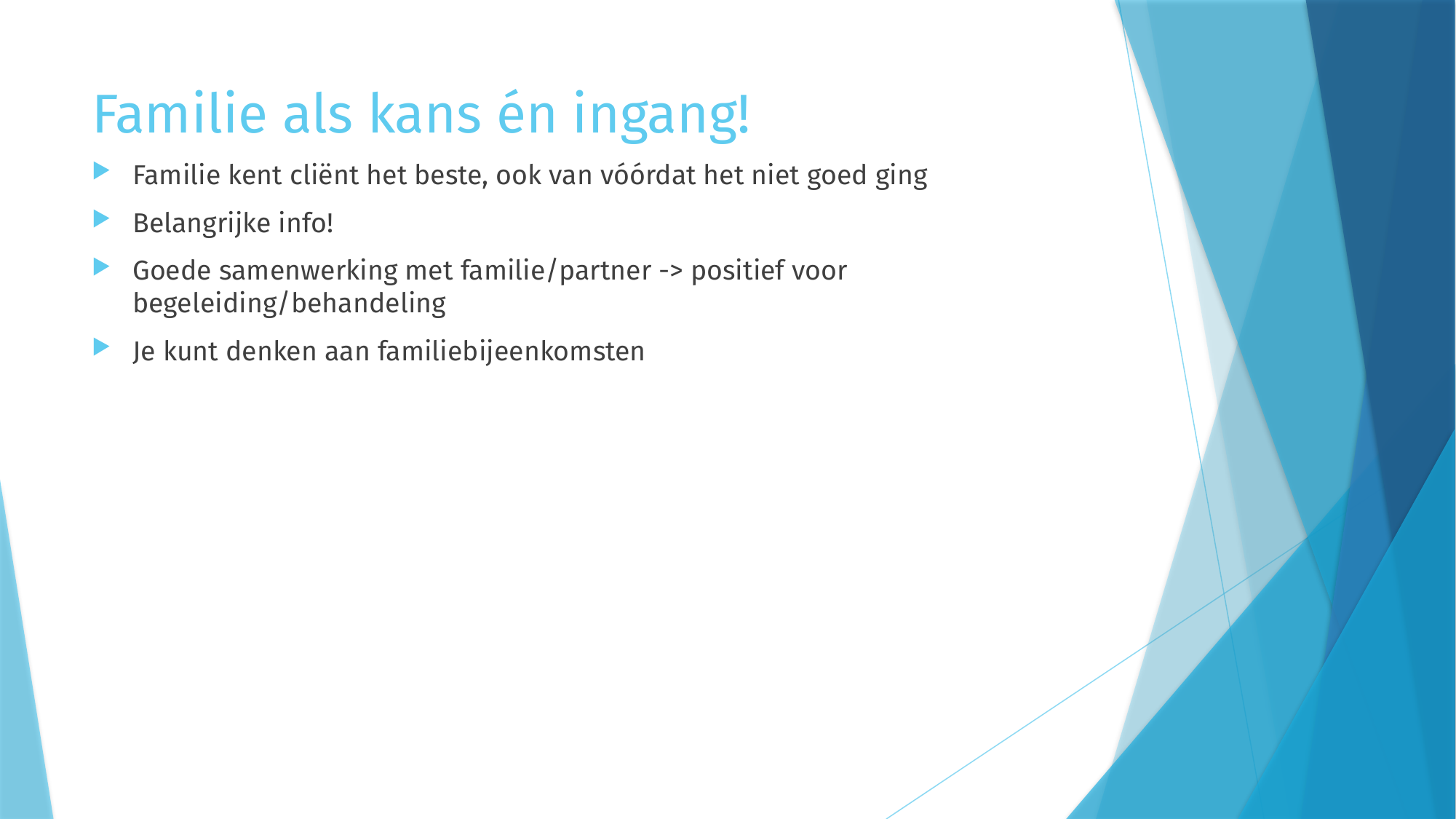

# Familie als kans én ingang!
Familie kent cliënt het beste, ook van vóórdat het niet goed ging
Belangrijke info!
Goede samenwerking met familie/partner -> positief voor begeleiding/behandeling
Je kunt denken aan familiebijeenkomsten